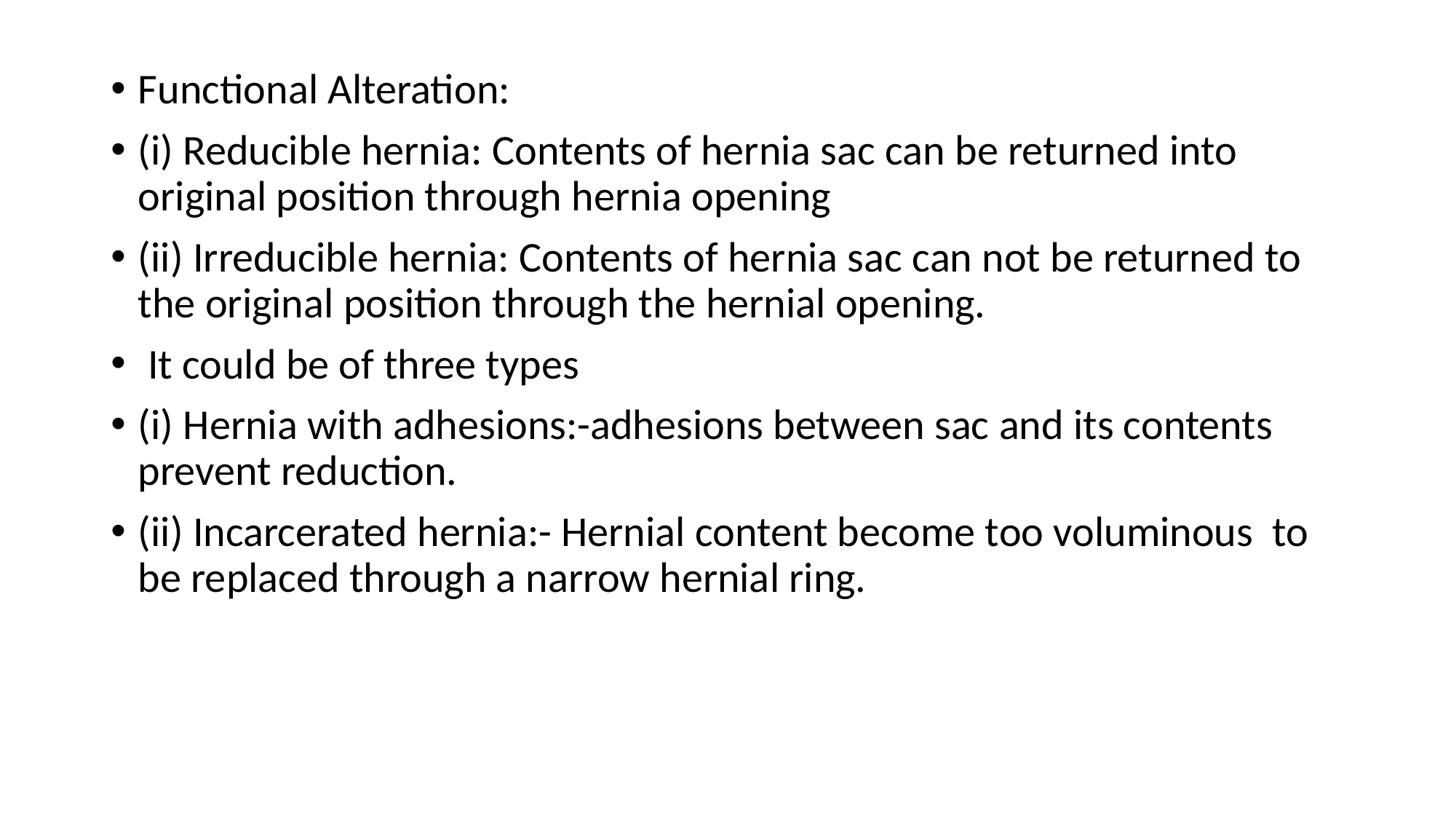

Functional Alteration:
(i) Reducible hernia: Contents of hernia sac can be returned into original position through hernia opening
(ii) Irreducible hernia: Contents of hernia sac can not be returned to the original position through the hernial opening.
 It could be of three types
(i) Hernia with adhesions:-adhesions between sac and its contents prevent reduction.
(ii) Incarcerated hernia:- Hernial content become too voluminous  to be replaced through a narrow hernial ring.